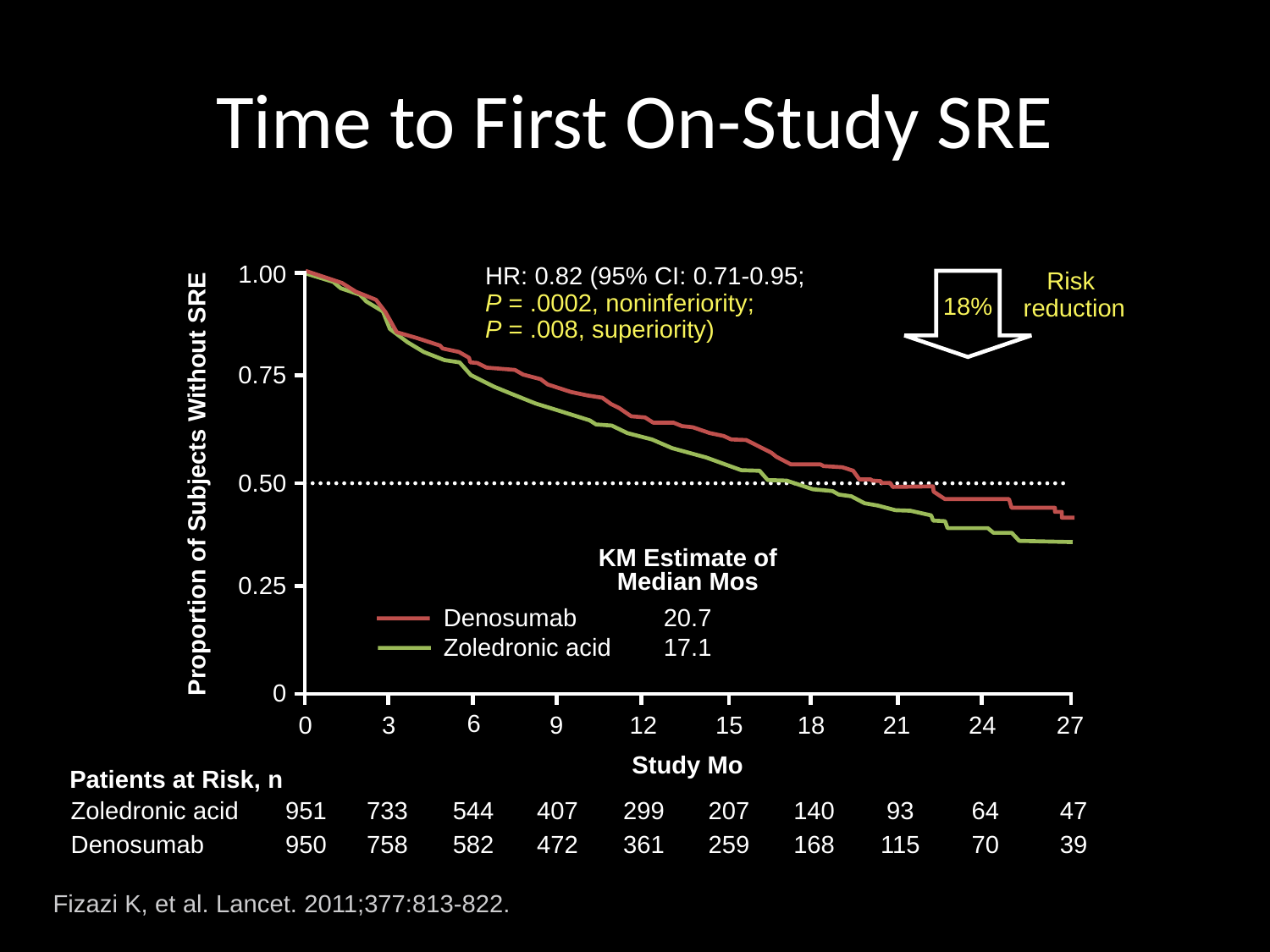

# Time to First On-Study SRE
1.00
HR: 0.82 (95% CI: 0.71-0.95;
P = .0002, noninferiority;
P = .008, superiority)
Risk
reduction

18%

0.75
Proportion of Subjects Without SRE
0.50

KM Estimate of
Median Mos
0.25
20.7
Denosumab

17.1
Zoledronic acid

0
6
0
3
9
12
15
18
21
24
27
Study Mo
Patients at Risk, n
| Zoledronic acid | 951 | 733 | 544 | 407 | 299 | 207 | 140 | 93 | 64 | 47 |
| --- | --- | --- | --- | --- | --- | --- | --- | --- | --- | --- |
| Denosumab | 950 | 758 | 582 | 472 | 361 | 259 | 168 | 115 | 70 | 39 |
Fizazi K, et al. Lancet. 2011;377:813-822.